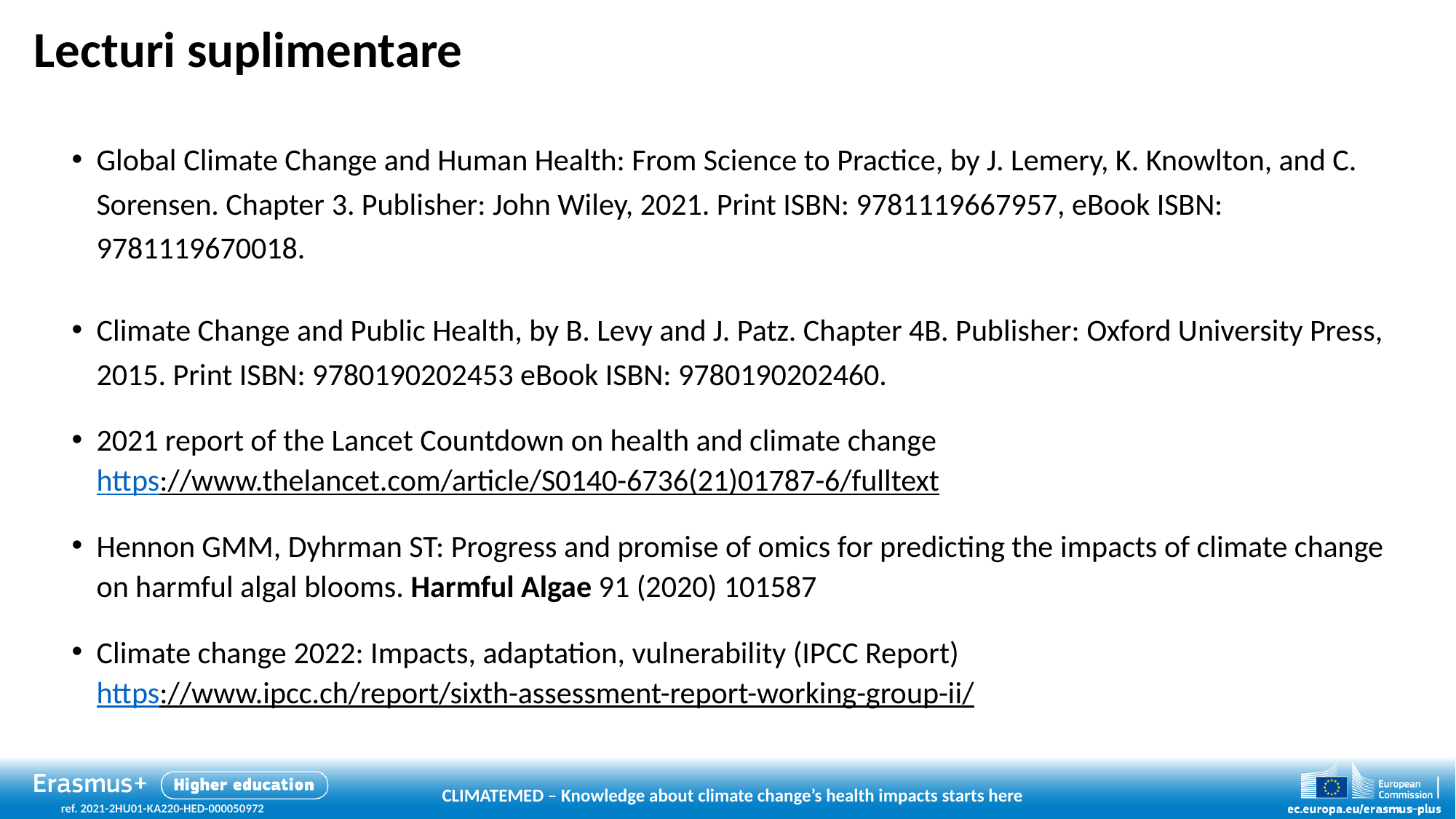

# Lecturi suplimentare
Global Climate Change and Human Health: From Science to Practice, by J. Lemery, K. Knowlton, and C. Sorensen. Chapter 3. Publisher: John Wiley, 2021. Print ISBN: 9781119667957, eBook ISBN: 9781119670018.
Climate Change and Public Health, by B. Levy and J. Patz. Chapter 4B. Publisher: Oxford University Press, 2015. Print ISBN: 9780190202453 eBook ISBN: 9780190202460.
2021 report of the Lancet Countdown on health and climate change​
https://www.thelancet.com/article/S0140-6736(21)01787-6/fulltext​
​Hennon GMM, Dyhrman ST: Progress and promise of omics for predicting the impacts of climate change on harmful algal blooms. Harmful Algae 91 (2020) 101587​
​Climate change 2022: Impacts, adaptation, vulnerability (IPCC Report)​
https://www.ipcc.ch/report/sixth-assessment-report-working-group-ii/​